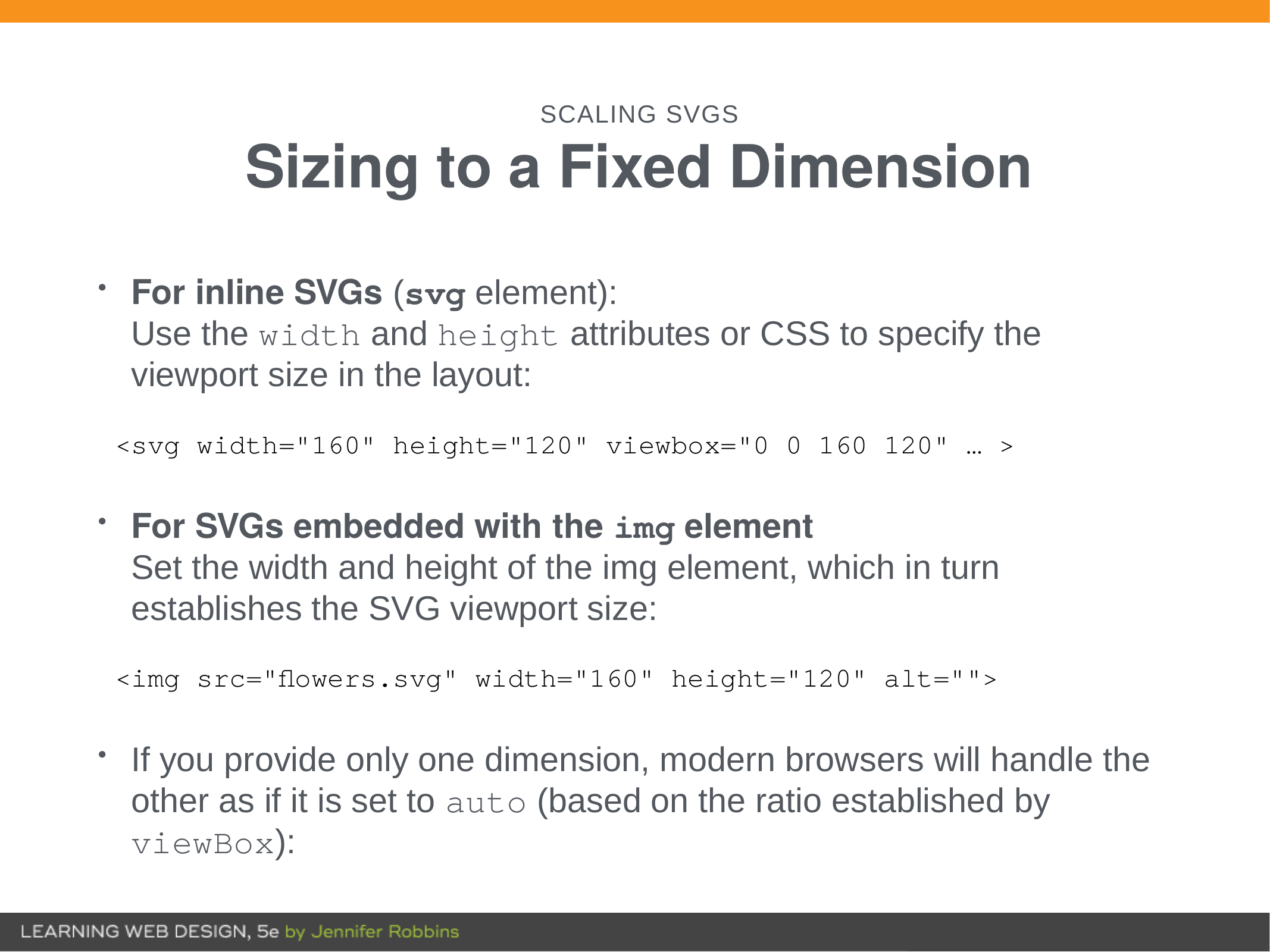

# SCALING SVGS
Sizing to a Fixed Dimension
For inline SVGs (svg element):
Use the width and height attributes or CSS to specify the viewport size in the layout:
<svg width="160" height="120" viewbox="0 0 160 120" … >
For SVGs embedded with the img element
Set the width and height of the img element, which in turn establishes the SVG viewport size:
<img src="flowers.svg" width="160" height="120" alt="">
If you provide only one dimension, modern browsers will handle the other as if it is set to auto (based on the ratio established by viewBox):